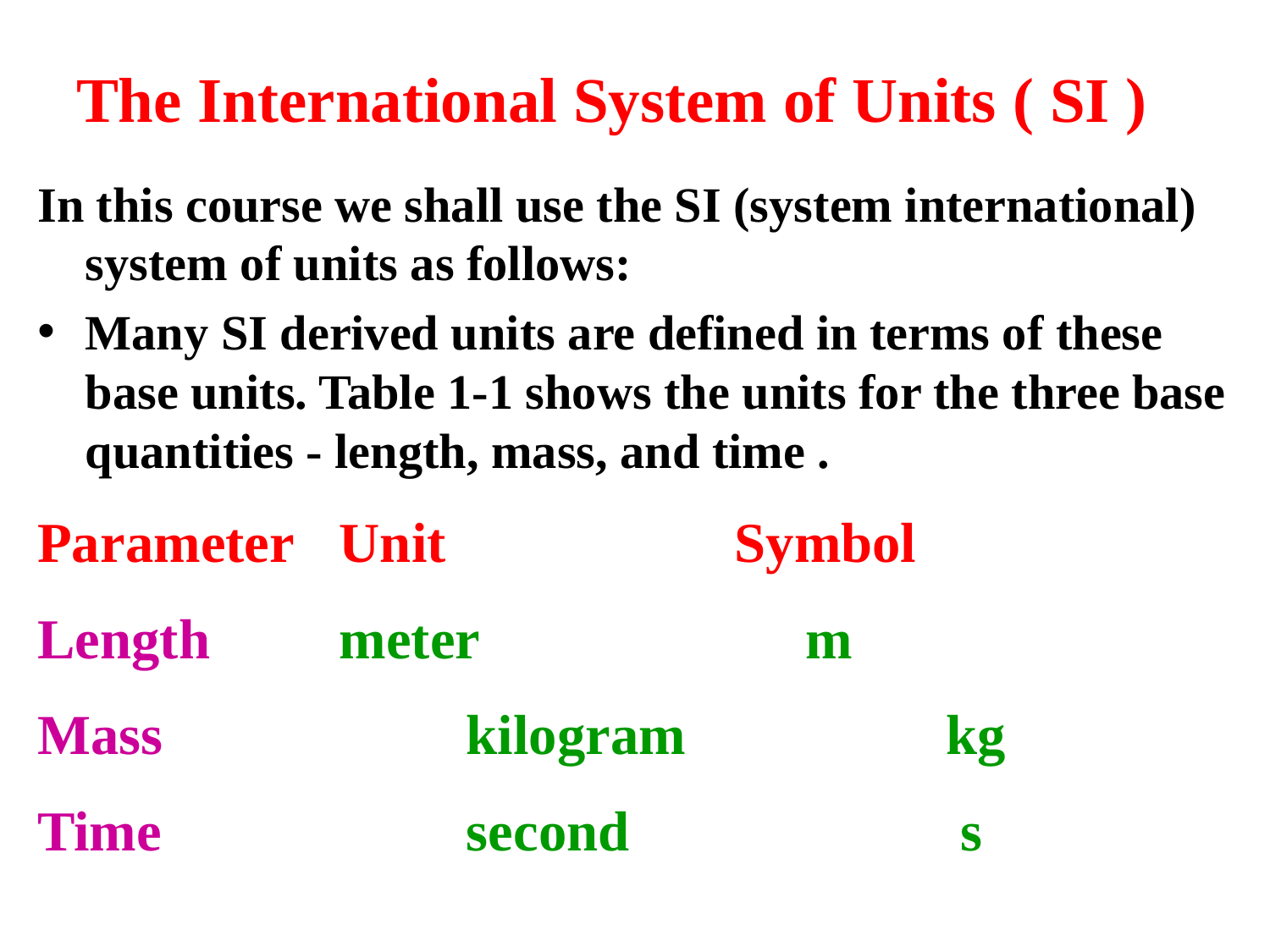

# The International System of Units ( SI )
In this course we shall use the SI (system international) system of units as follows:
Many SI derived units are defined in terms of these base units. Table 1-1 shows the units for the three base quantities - length, mass, and time .
Parameter	Unit			 Symbol
Length		meter		      m
Mass			kilogram		       kg
Time			second		        s